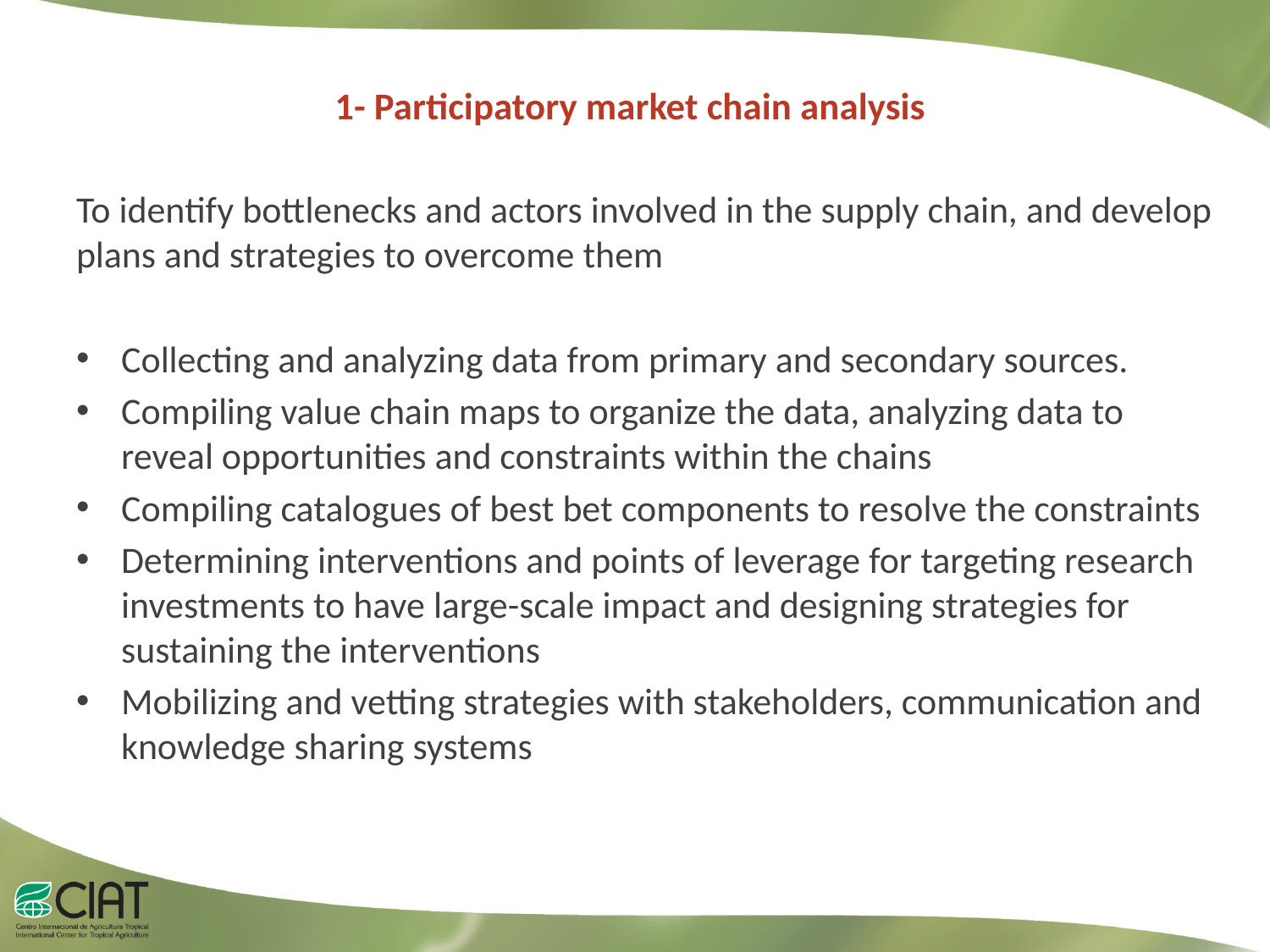

# 1- Participatory market chain analysis
To identify bottlenecks and actors involved in the supply chain, and develop plans and strategies to overcome them

Collecting and analyzing data from primary and secondary sources.
Compiling value chain maps to organize the data, analyzing data to reveal opportunities and constraints within the chains
Compiling catalogues of best bet components to resolve the constraints
Determining interventions and points of leverage for targeting research investments to have large-scale impact and designing strategies for sustaining the interventions
Mobilizing and vetting strategies with stakeholders, communication and knowledge sharing systems